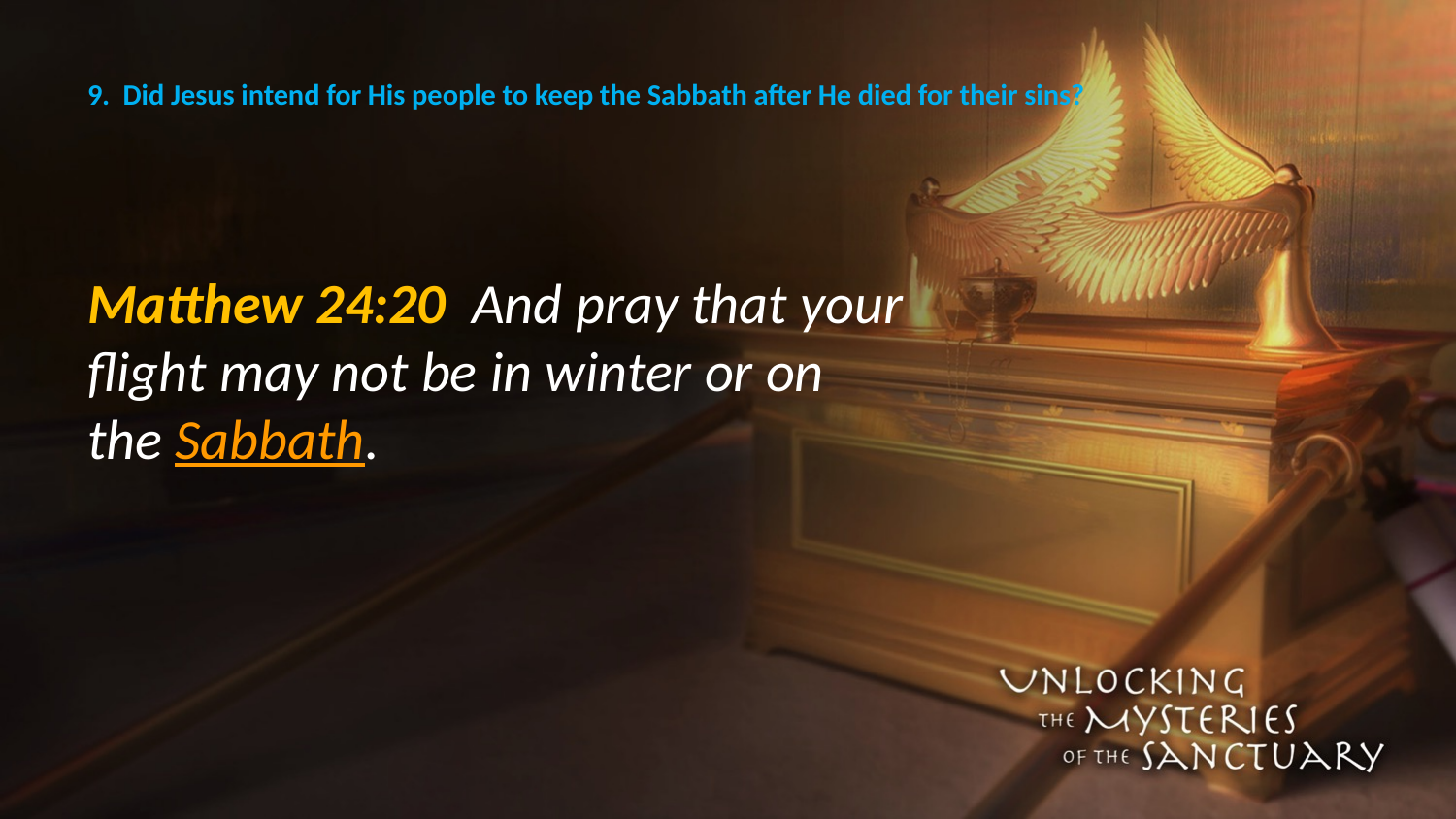

# 9.  Did Jesus intend for His people to keep the Sabbath after He died for their sins?

Matthew 24:20  And pray that your flight may not be in winter or on the Sabbath.